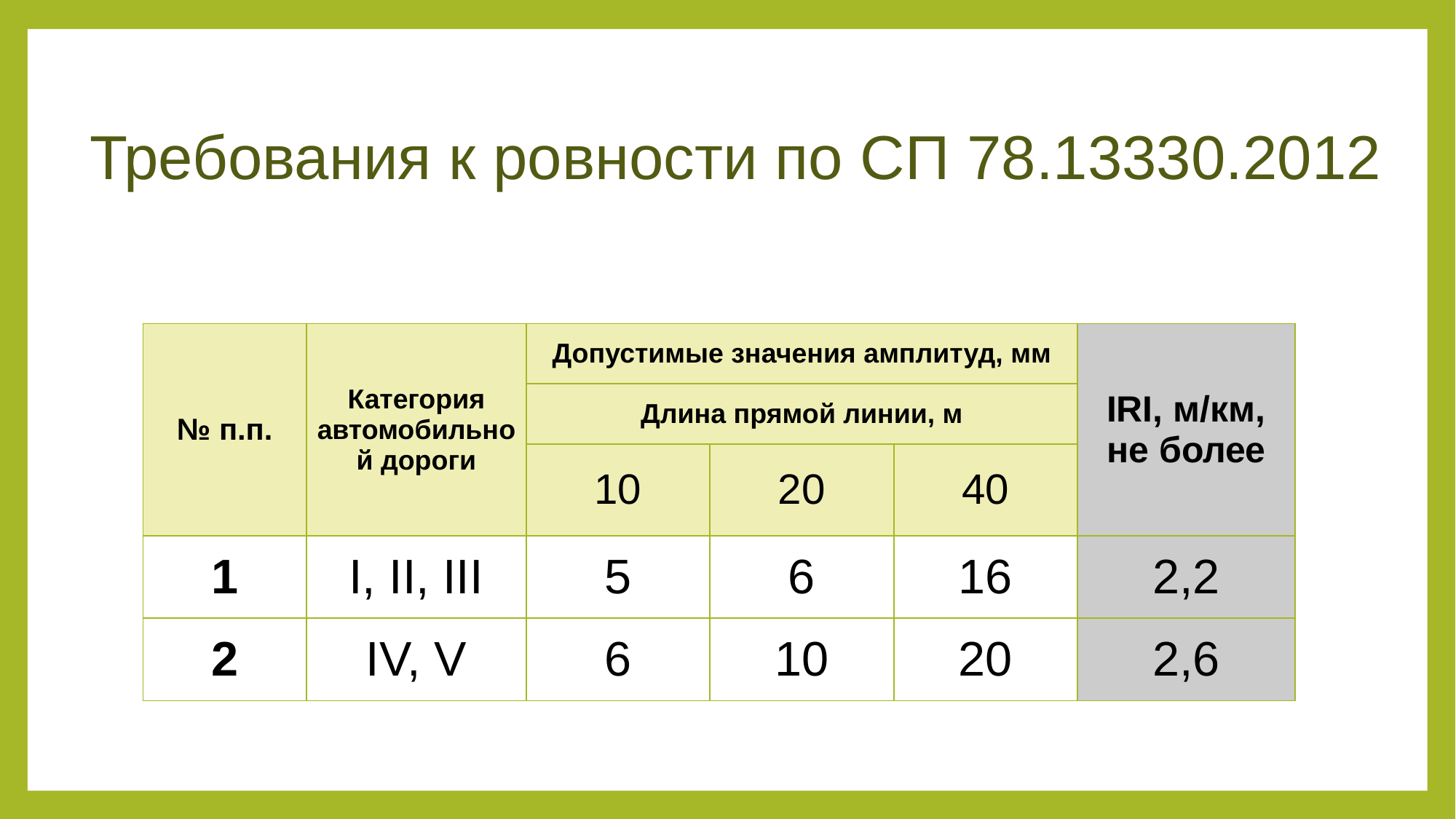

# Требования к ровности по СП 78.13330.2012
| № п.п. | Категория автомобильной дороги | Допустимые значения амплитуд, мм |  |  | IRI, м/км, не более |
| --- | --- | --- | --- | --- | --- |
|  |  | Длина прямой линии, м |  |  |  |
|  |  | 10 | 20 | 40 |  |
| 1 | I, II, III | 5 | 6 | 16 | 2,2 |
| 2 | IV, V | 6 | 10 | 20 | 2,6 |